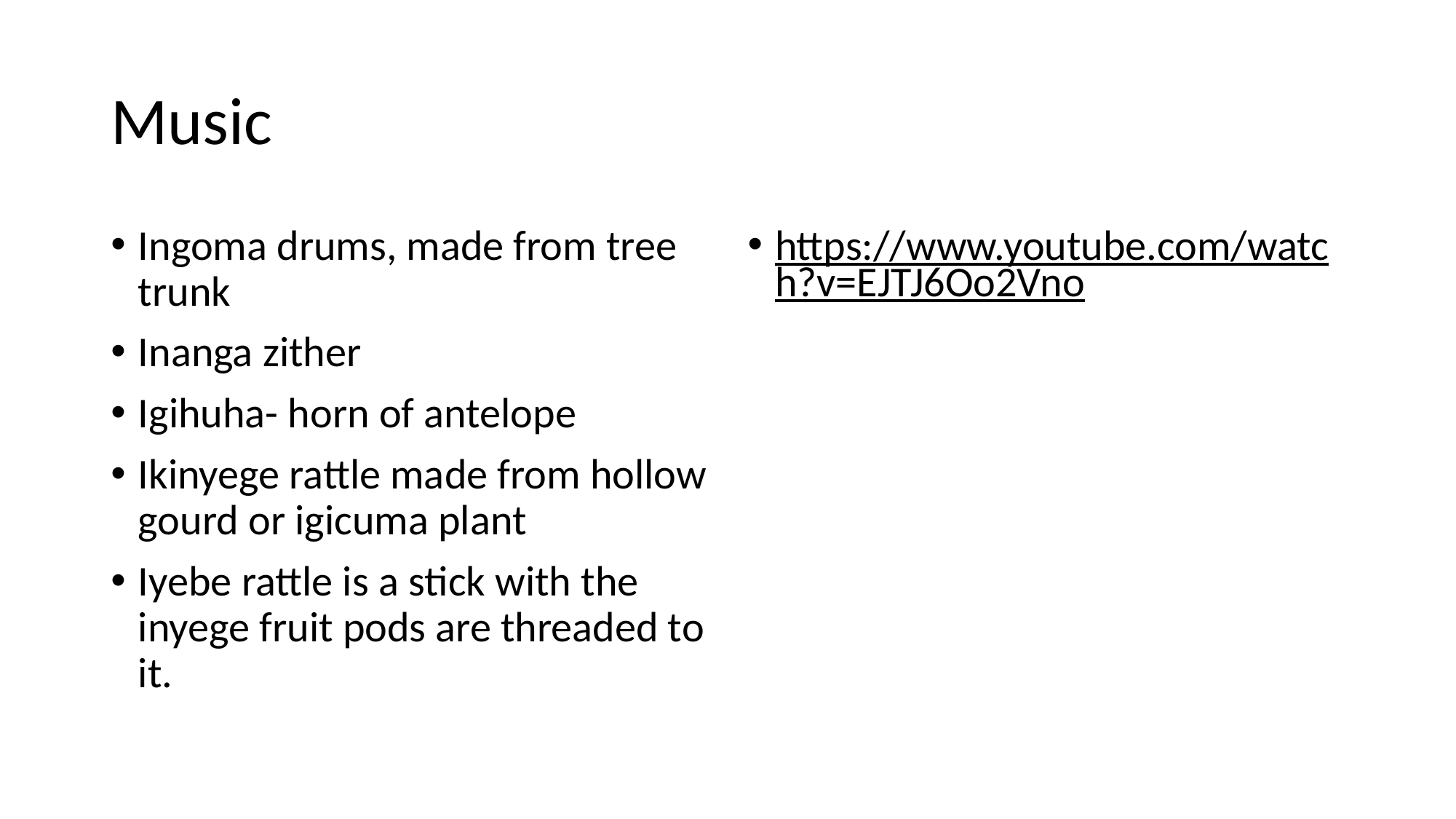

# Music
Ingoma drums, made from tree trunk
Inanga zither
Igihuha- horn of antelope
Ikinyege rattle made from hollow gourd or igicuma plant
Iyebe rattle is a stick with the inyege fruit pods are threaded to it.

https://www.youtube.com/watch?v=EJTJ6Oo2Vno